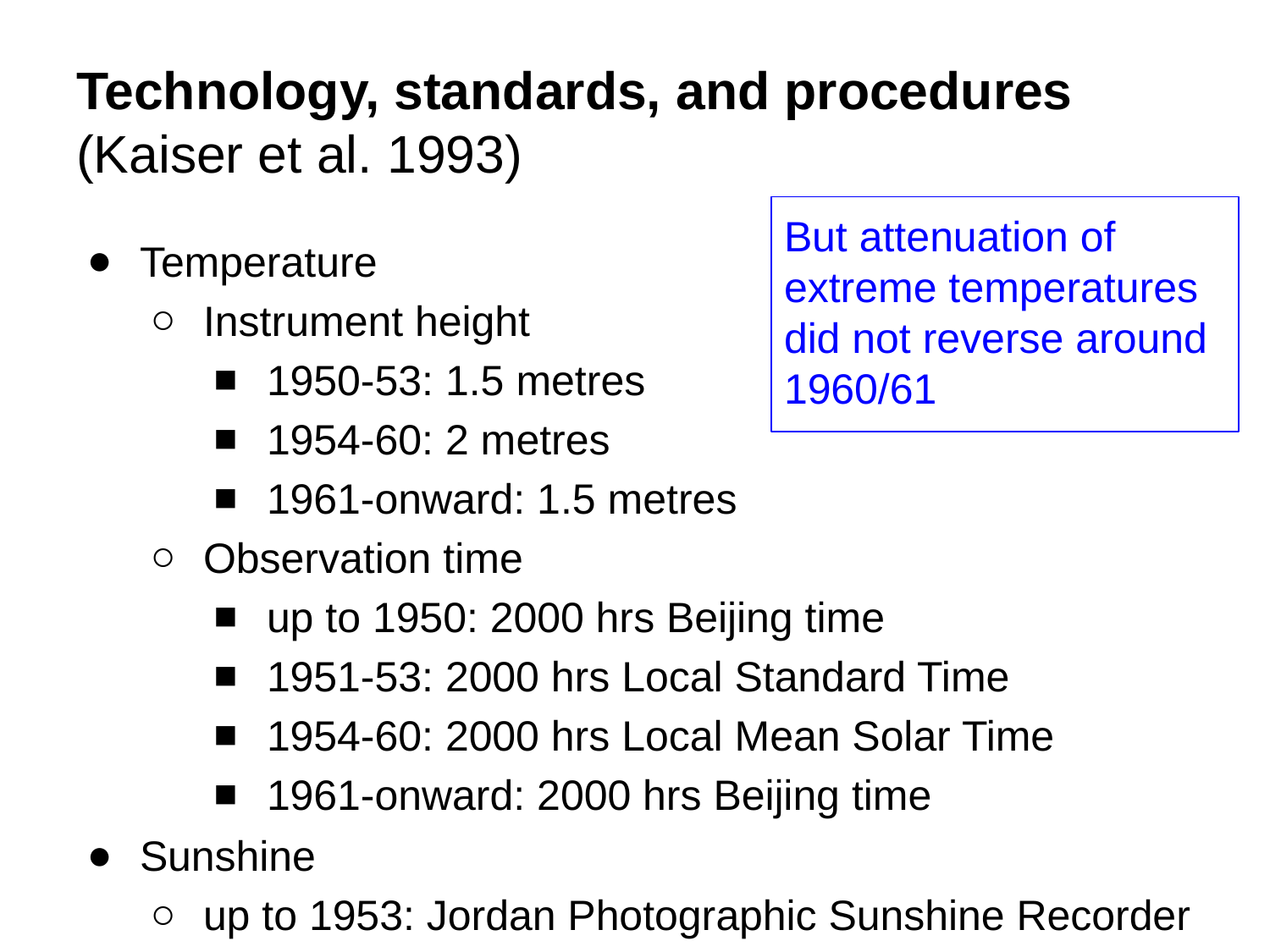

# Technology, standards, and procedures
(Kaiser et al. 1993)
But attenuation of extreme temperatures did not reverse around 1960/61
Temperature
Instrument height
1950-53: 1.5 metres
1954-60: 2 metres
1961-onward: 1.5 metres
Observation time
up to 1950: 2000 hrs Beijing time
1951-53: 2000 hrs Local Standard Time
1954-60: 2000 hrs Local Mean Solar Time
1961-onward: 2000 hrs Beijing time
Sunshine
up to 1953: Jordan Photographic Sunshine Recorder
1954-onward: Campbell-Stokes Sunshine Recorder